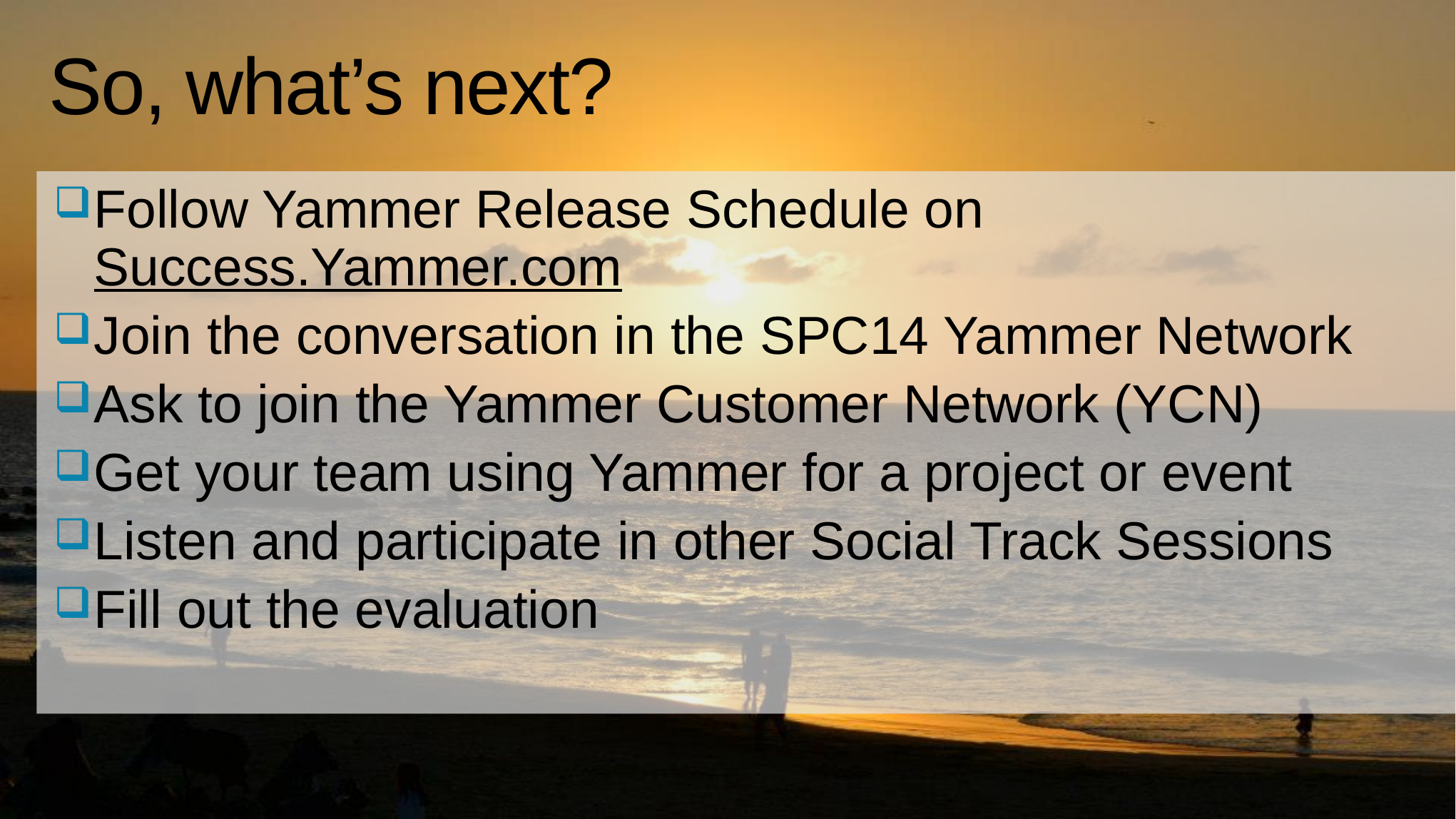

# So, what’s next?
Follow Yammer Release Schedule on Success.Yammer.com
Join the conversation in the SPC14 Yammer Network
Ask to join the Yammer Customer Network (YCN)
Get your team using Yammer for a project or event
Listen and participate in other Social Track Sessions
Fill out the evaluation